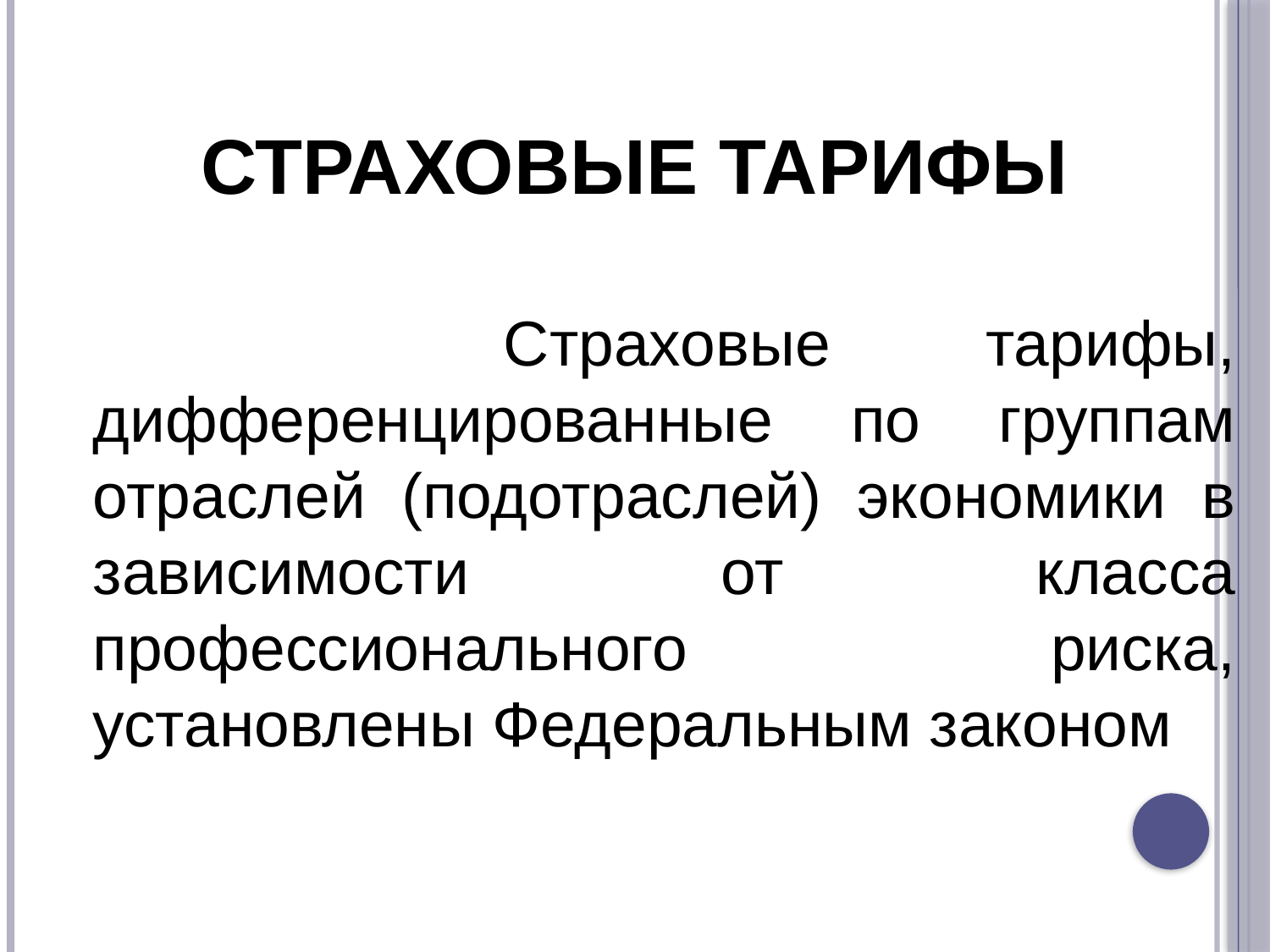

# СТРАХОВЫЕ ТАРИФЫ
   Страховые тарифы, дифференцированные по группам отраслей (подотраслей) экономики в зависимости от класса профессионального риска, установлены Федеральным законом